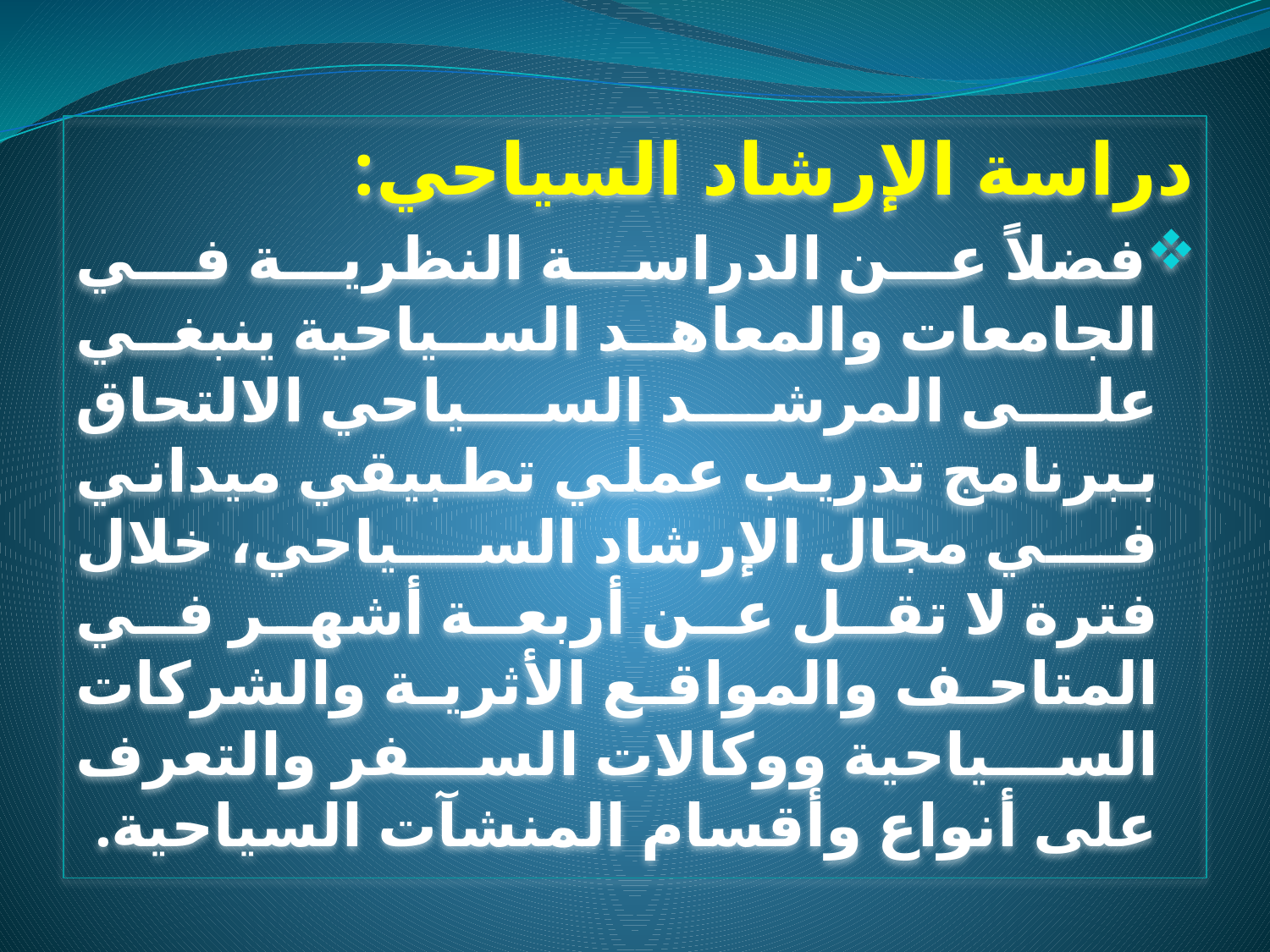

دراسة الإرشاد السياحي:
فضلاً عن الدراسة النظرية في الجامعات والمعاهد السياحية ينبغي على المرشد السياحي الالتحاق ببرنامج تدريب عملي تطبيقي ميداني في مجال الإرشاد السياحي، خلال فترة لا تقل عن أربعة أشهر في المتاحف والمواقع الأثرية والشركات السياحية ووكالات السفر والتعرف على أنواع وأقسام المنشآت السياحية.